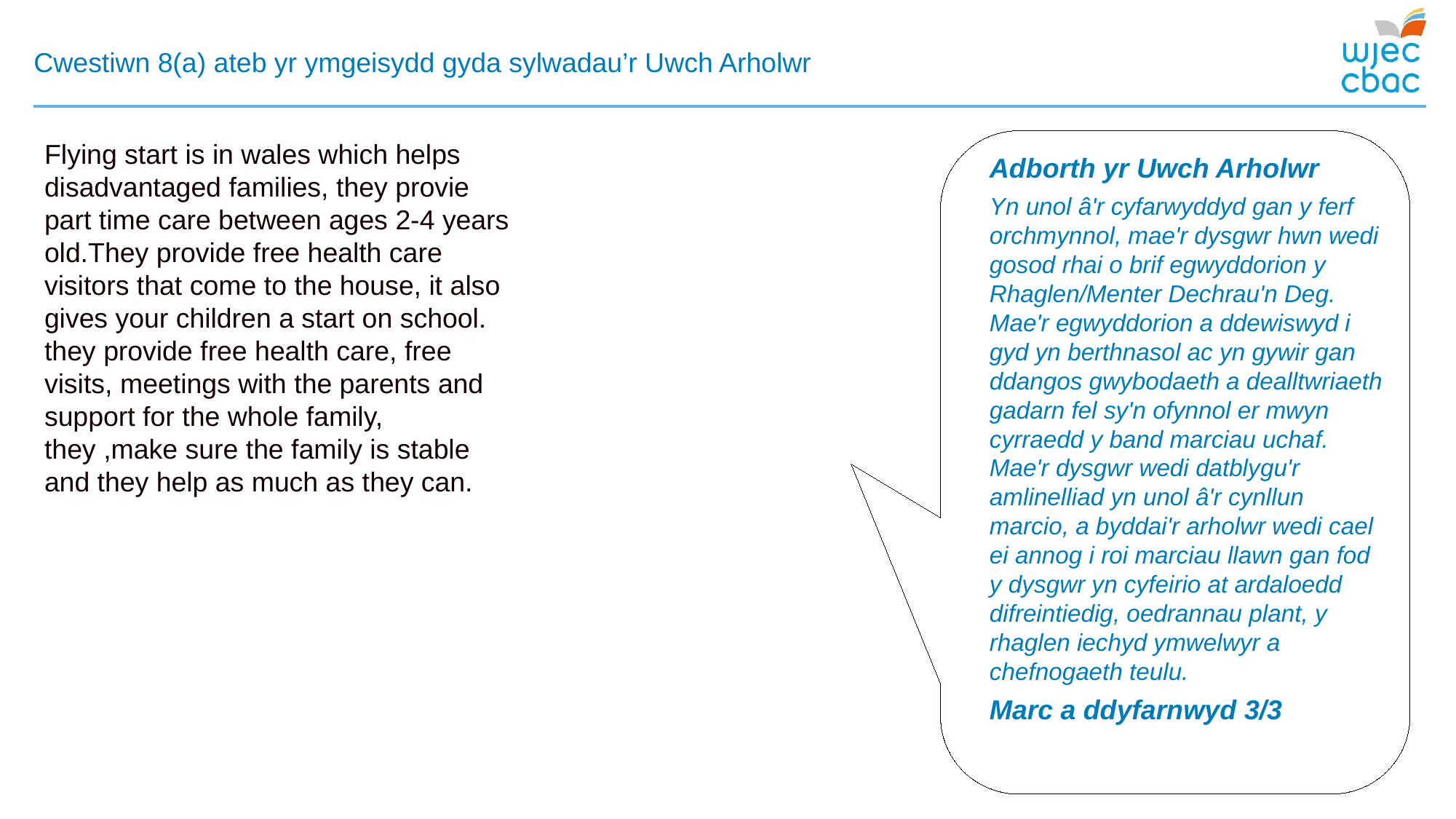

# Cwestiwn 8(a) ateb yr ymgeisydd gyda sylwadau’r Uwch Arholwr

Flying start is in wales which helps disadvantaged families, they provie part time care between ages 2-4 years old.They provide free health care visitors that come to the house, it also gives your children a start on school. they provide free health care, free visits, meetings with the parents and support for the whole family, they ,make sure the family is stable and they help as much as they can.
Adborth yr Uwch Arholwr
Yn unol â'r cyfarwyddyd gan y ferf orchmynnol, mae'r dysgwr hwn wedi gosod rhai o brif egwyddorion y Rhaglen/Menter Dechrau'n Deg. Mae'r egwyddorion a ddewiswyd i gyd yn berthnasol ac yn gywir gan ddangos gwybodaeth a dealltwriaeth gadarn fel sy'n ofynnol er mwyn cyrraedd y band marciau uchaf. Mae'r dysgwr wedi datblygu'r amlinelliad yn unol â'r cynllun marcio, a byddai'r arholwr wedi cael ei annog i roi marciau llawn gan fod y dysgwr yn cyfeirio at ardaloedd difreintiedig, oedrannau plant, y rhaglen iechyd ymwelwyr a chefnogaeth teulu.

Marc a ddyfarnwyd 3/3